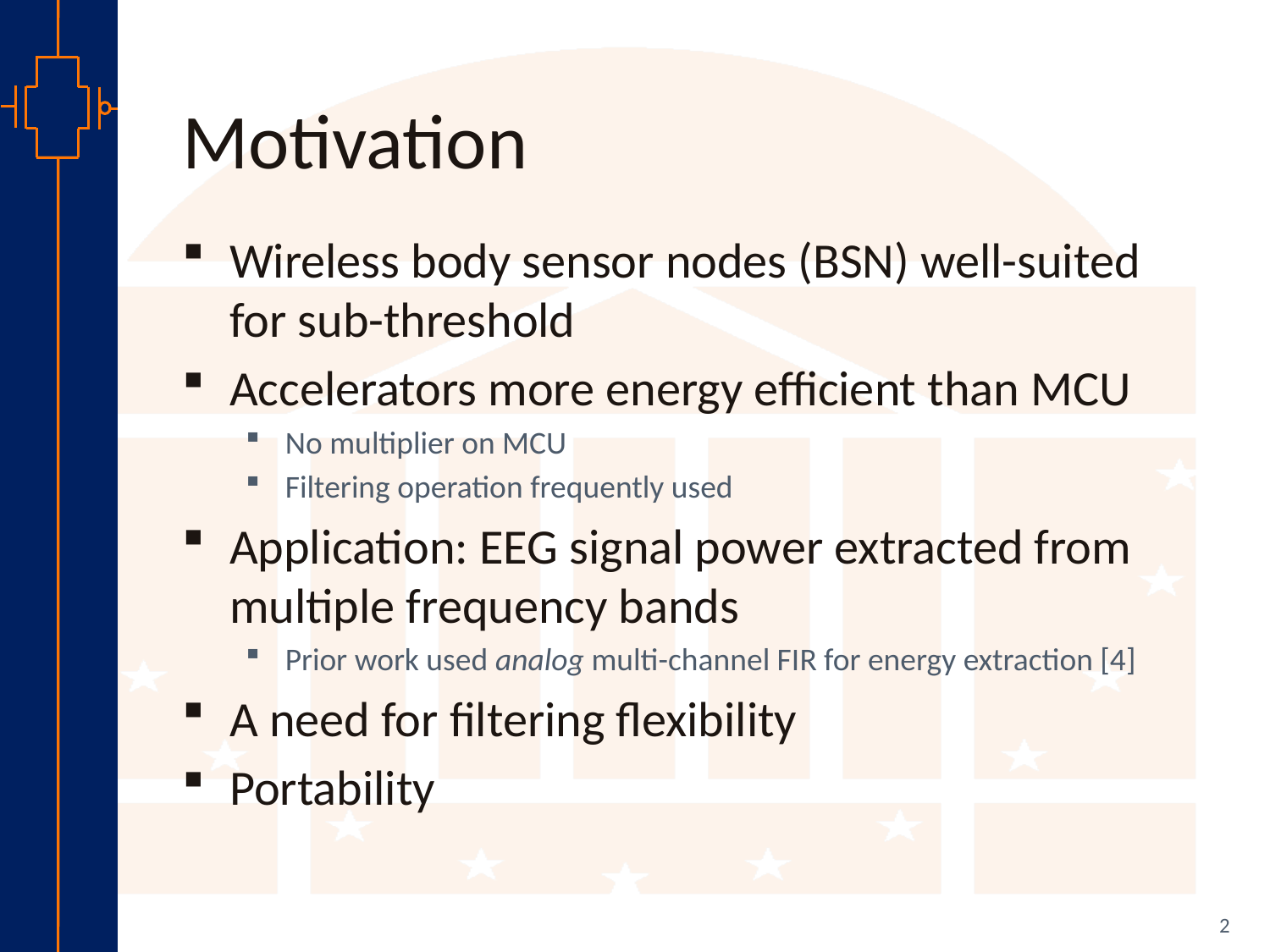

# Motivation
Wireless body sensor nodes (BSN) well-suited for sub-threshold
Accelerators more energy efficient than MCU
No multiplier on MCU
Filtering operation frequently used
Application: EEG signal power extracted from multiple frequency bands
Prior work used analog multi-channel FIR for energy extraction [4]
A need for filtering flexibility
Portability
2